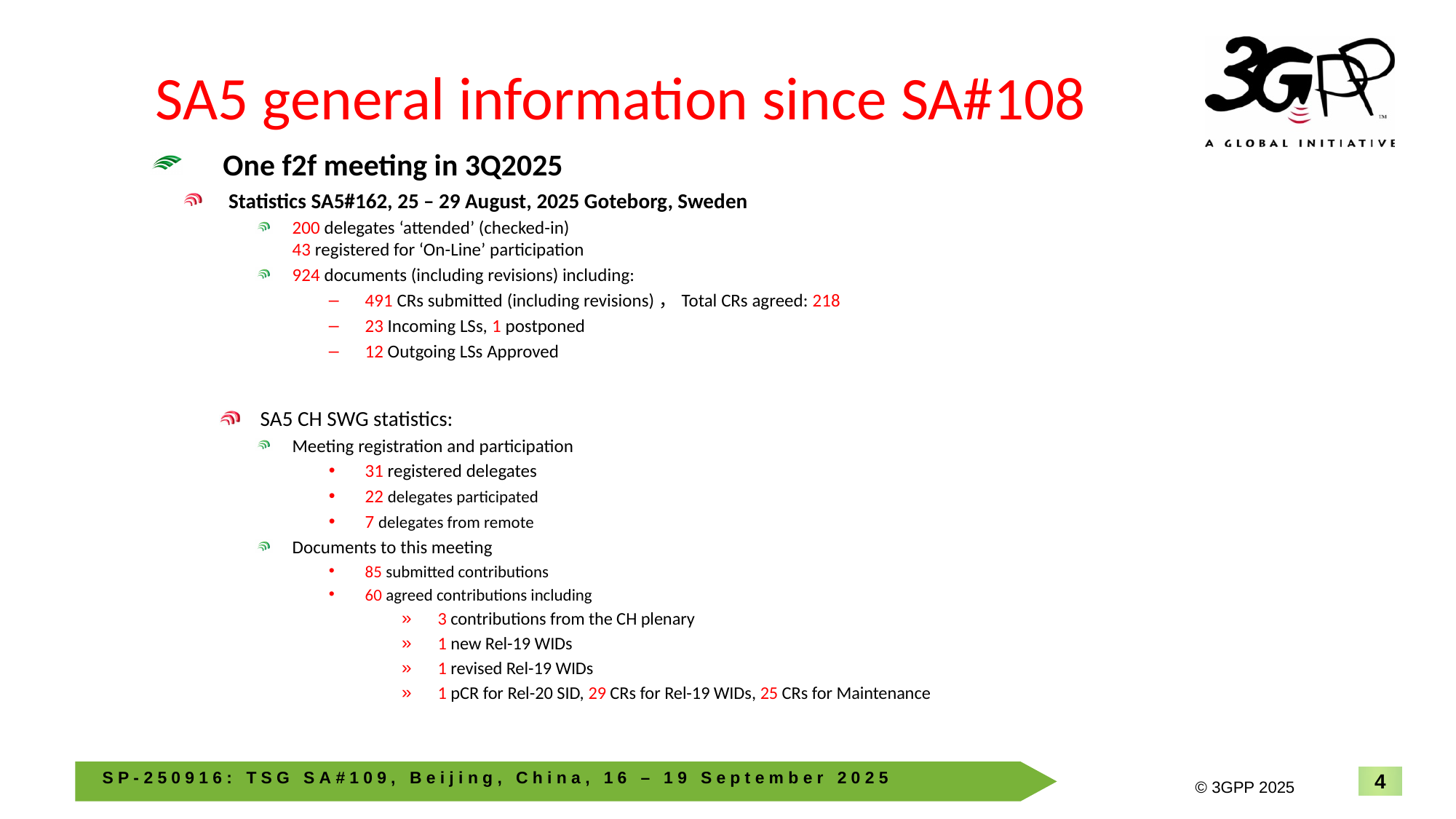

# SA5 general information since SA#108
One f2f meeting in 3Q2025
Statistics SA5#162, 25 – 29 August, 2025 Goteborg, Sweden
200 delegates ‘attended’ (checked-in)
43 registered for ‘On-Line’ participation
924 documents (including revisions) including:
491 CRs submitted (including revisions)，Total CRs agreed: 218
23 Incoming LSs, 1 postponed
12 Outgoing LSs Approved

SA5 CH SWG statistics:
Meeting registration and participation
31 registered delegates
22 delegates participated
7 delegates from remote
Documents to this meeting
85 submitted contributions
60 agreed contributions including
3 contributions from the CH plenary
1 new Rel-19 WIDs
1 revised Rel-19 WIDs
1 pCR for Rel-20 SID, 29 CRs for Rel-19 WIDs, 25 CRs for Maintenance